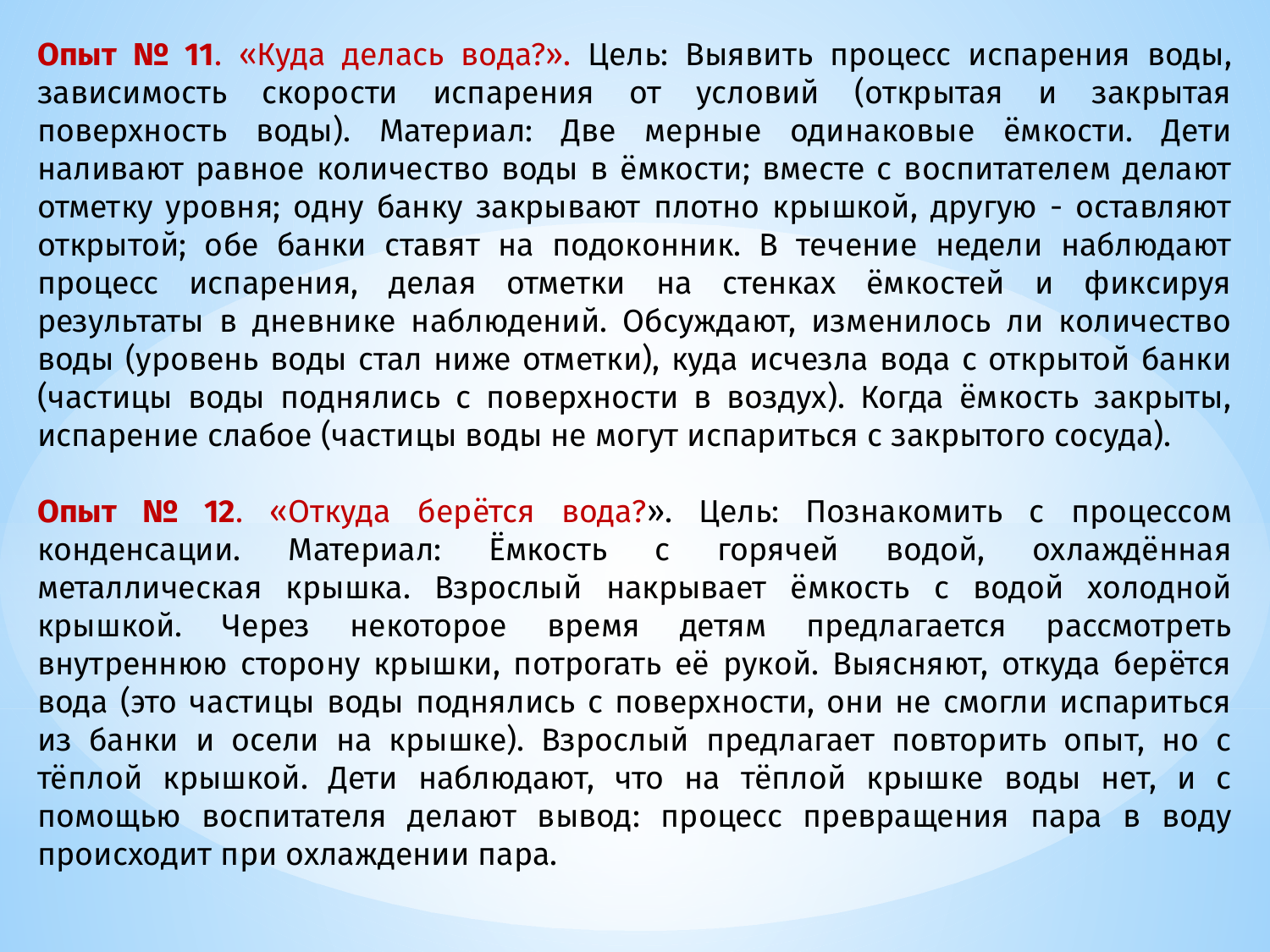

Опыт № 11. «Куда делась вода?». Цель: Выявить процесс испарения воды, зависимость скорости испарения от условий (открытая и закрытая поверхность воды). Материал: Две мерные одинаковые ёмкости. Дети наливают равное количество воды в ёмкости; вместе с воспитателем делают отметку уровня; одну банку закрывают плотно крышкой, другую - оставляют открытой; обе банки ставят на подоконник. В течение недели наблюдают процесс испарения, делая отметки на стенках ёмкостей и фиксируя результаты в дневнике наблюдений. Обсуждают, изменилось ли количество воды (уровень воды стал ниже отметки), куда исчезла вода с открытой банки (частицы воды поднялись с поверхности в воздух). Когда ёмкость закрыты, испарение слабое (частицы воды не могут испариться с закрытого сосуда).

Опыт № 12. «Откуда берётся вода?». Цель: Познакомить с процессом конденсации. Материал: Ёмкость с горячей водой, охлаждённая металлическая крышка. Взрослый накрывает ёмкость с водой холодной крышкой. Через некоторое время детям предлагается рассмотреть внутреннюю сторону крышки, потрогать её рукой. Выясняют, откуда берётся вода (это частицы воды поднялись с поверхности, они не смогли испариться из банки и осели на крышке). Взрослый предлагает повторить опыт, но с тёплой крышкой. Дети наблюдают, что на тёплой крышке воды нет, и с помощью воспитателя делают вывод: процесс превращения пара в воду происходит при охлаждении пара.